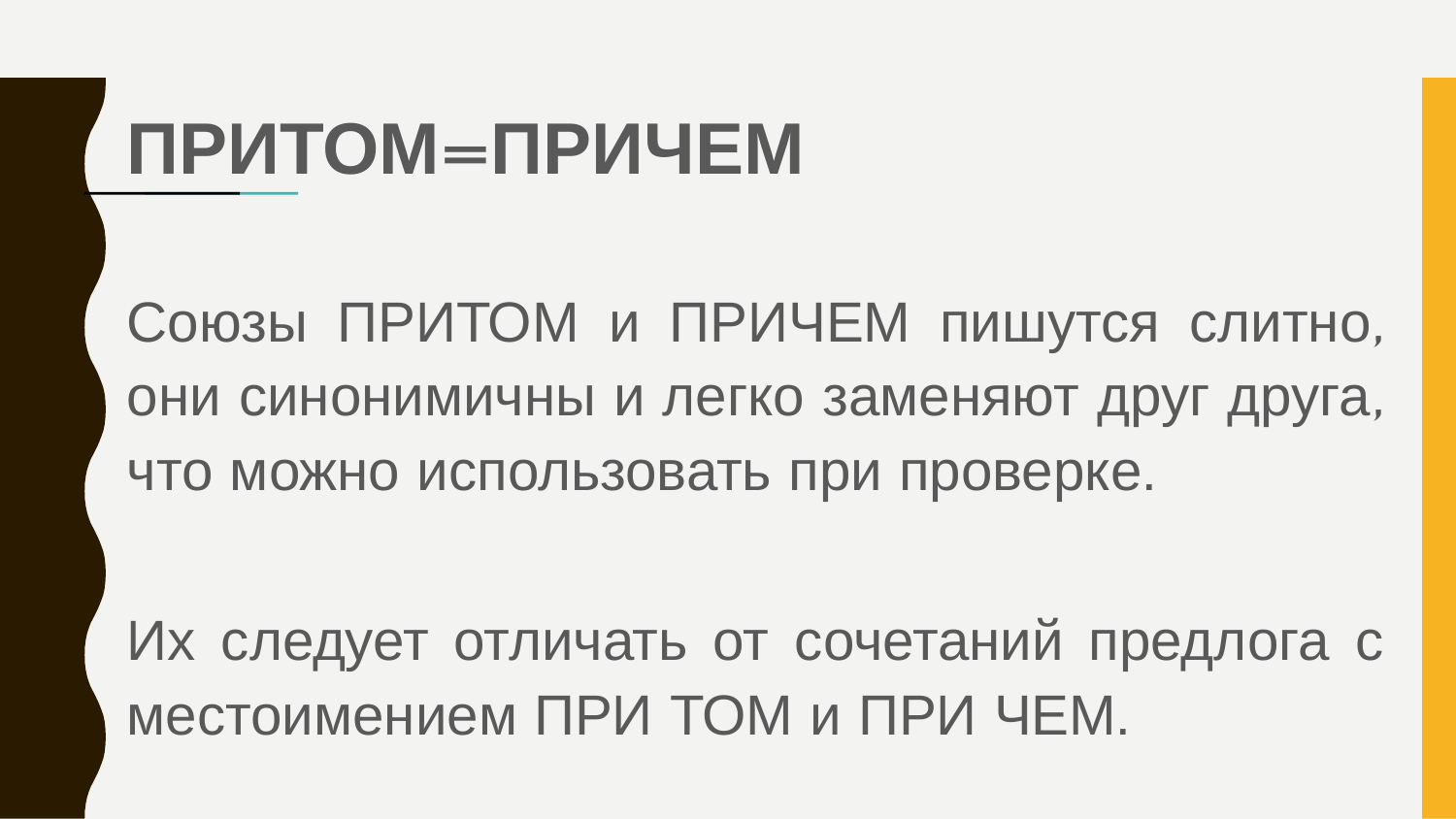

# ПРИТОМ=ПРИЧЕМ
Союзы ПРИТОМ и ПРИЧЕМ пишутся слитно, они синонимичны и легко заменяют друг друга, что можно использовать при проверке.

Их следует отличать от сочетаний предлога с местоимением ПРИ ТОМ и ПРИ ЧЕМ.